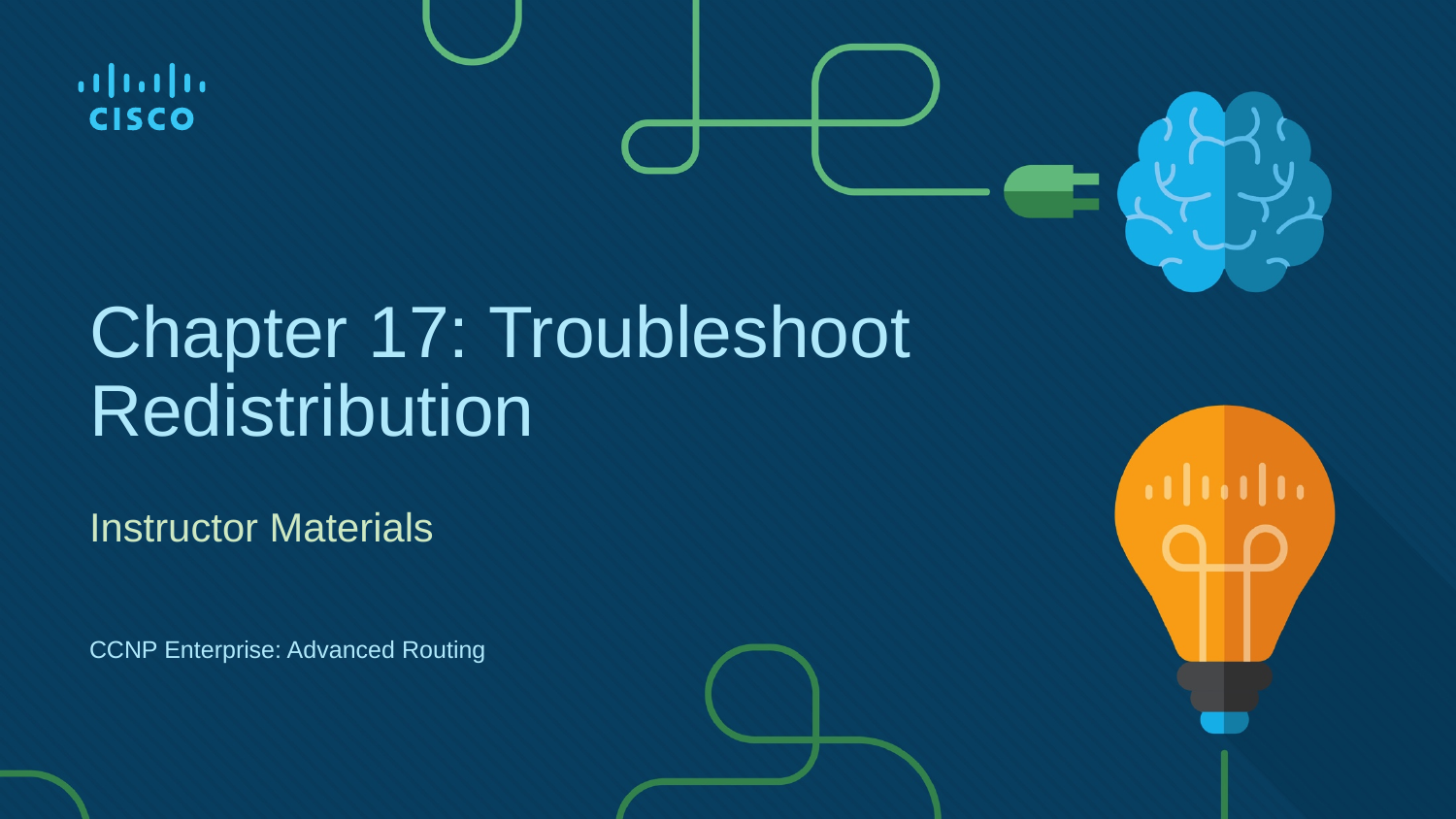

# Chapter 17: Troubleshoot Redistribution
Instructor Materials
CCNP Enterprise: Advanced Routing